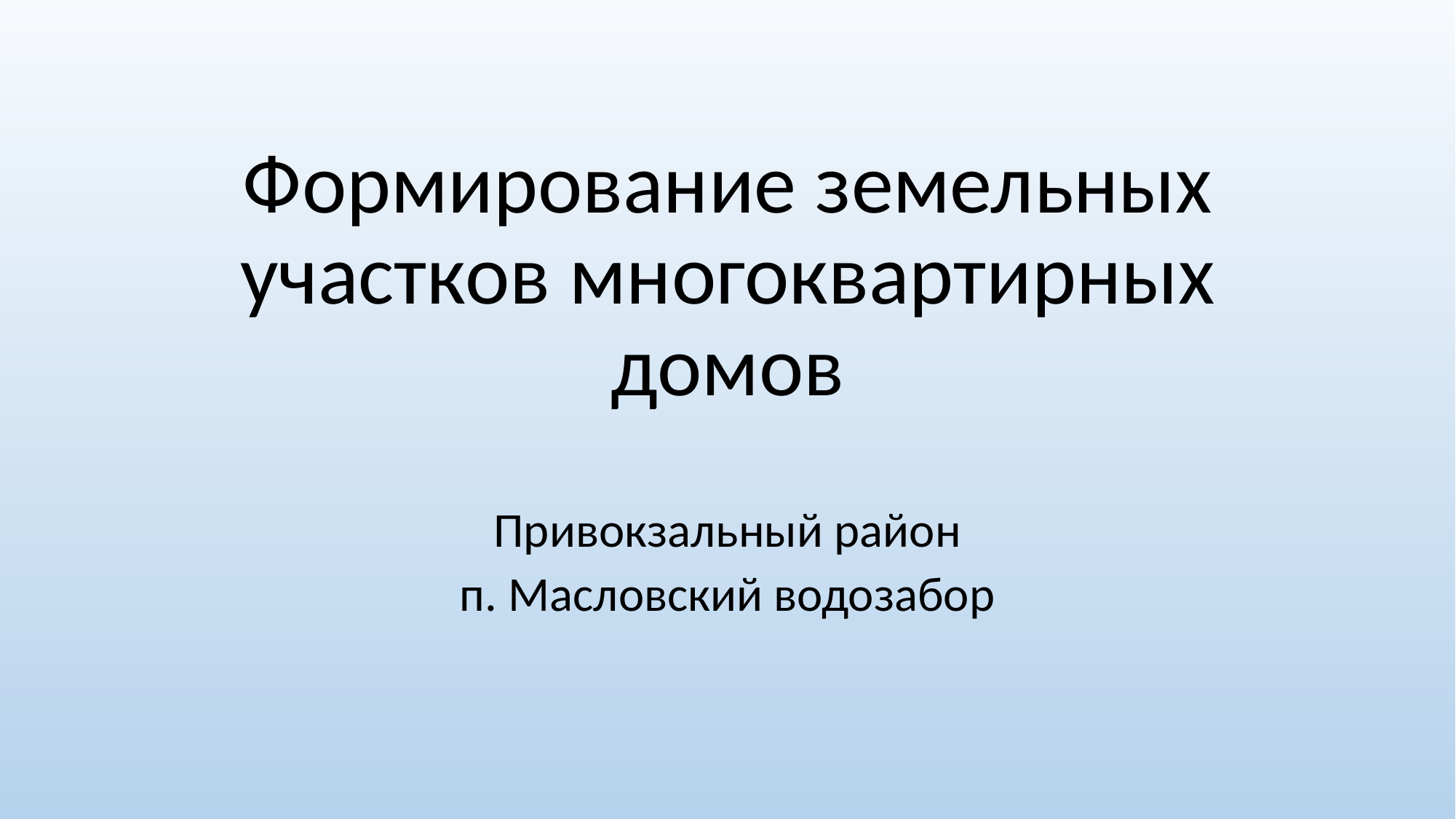

# Формирование земельных участков многоквартирных домов

Привокзальный район
п. Масловский водозабор